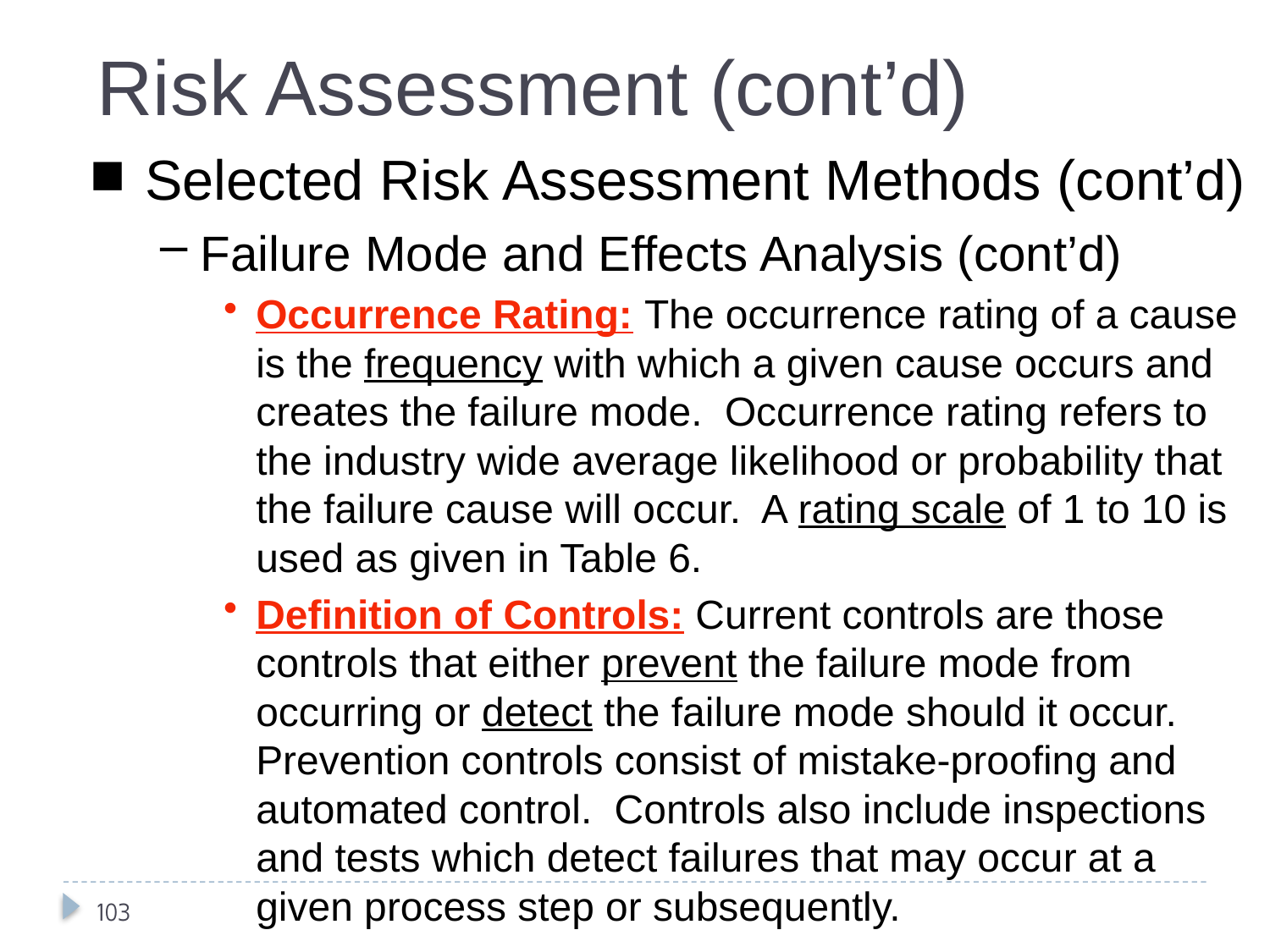

Risk Assessment (cont’d)
Selected Risk Assessment Methods (cont’d)
Failure Mode and Effects Analysis (cont’d)
Occurrence Rating: The occurrence rating of a cause is the frequency with which a given cause occurs and creates the failure mode.  Occurrence rating refers to the industry wide average likelihood or probability that the failure cause will occur.  A rating scale of 1 to 10 is used as given in Table 6.
Definition of Controls: Current controls are those controls that either prevent the failure mode from occurring or detect the failure mode should it occur. Prevention controls consist of mistake-proofing and automated control.  Controls also include inspections and tests which detect failures that may occur at a given process step or subsequently.
103